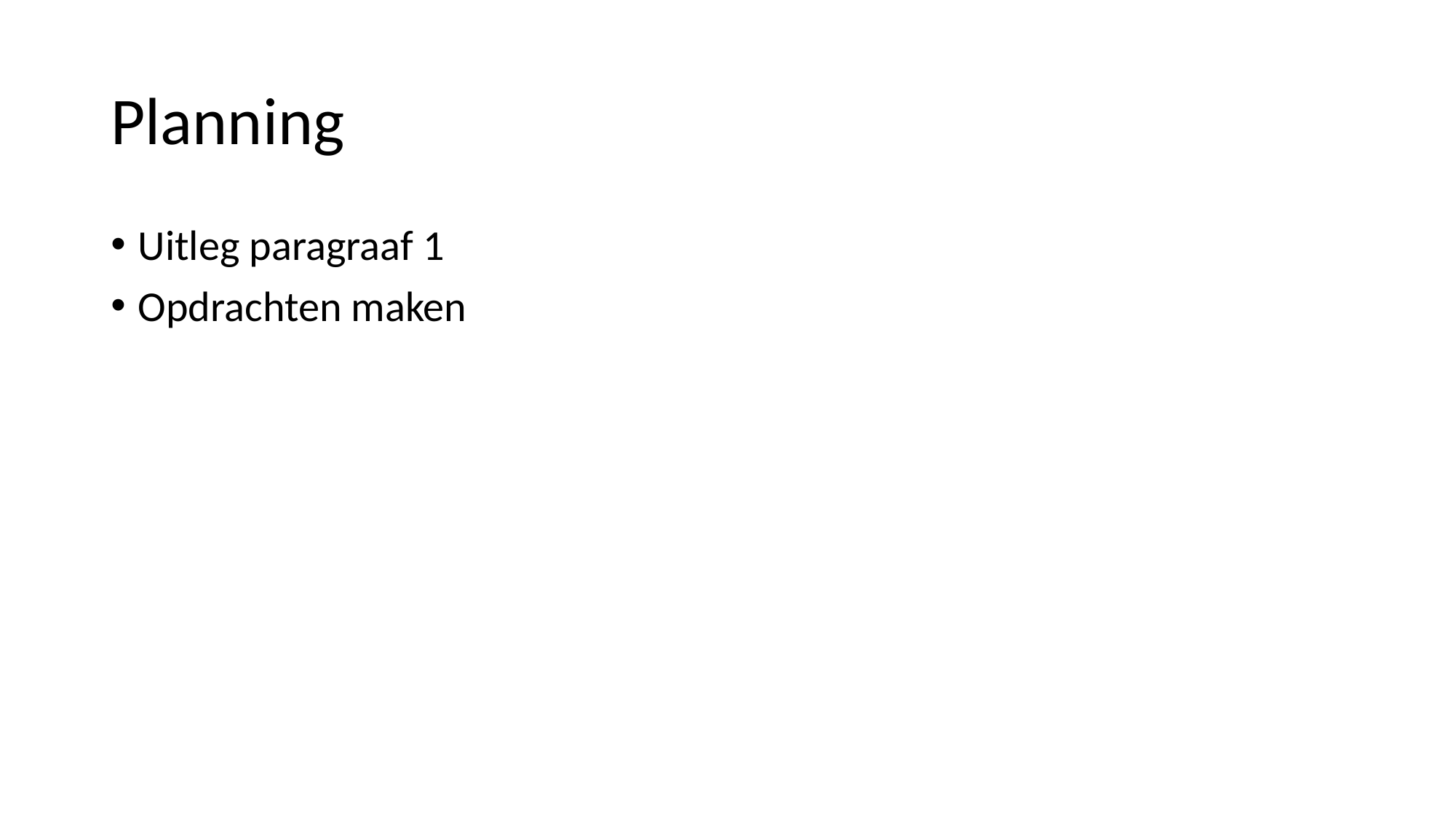

# Planning
Uitleg paragraaf 1
Opdrachten maken